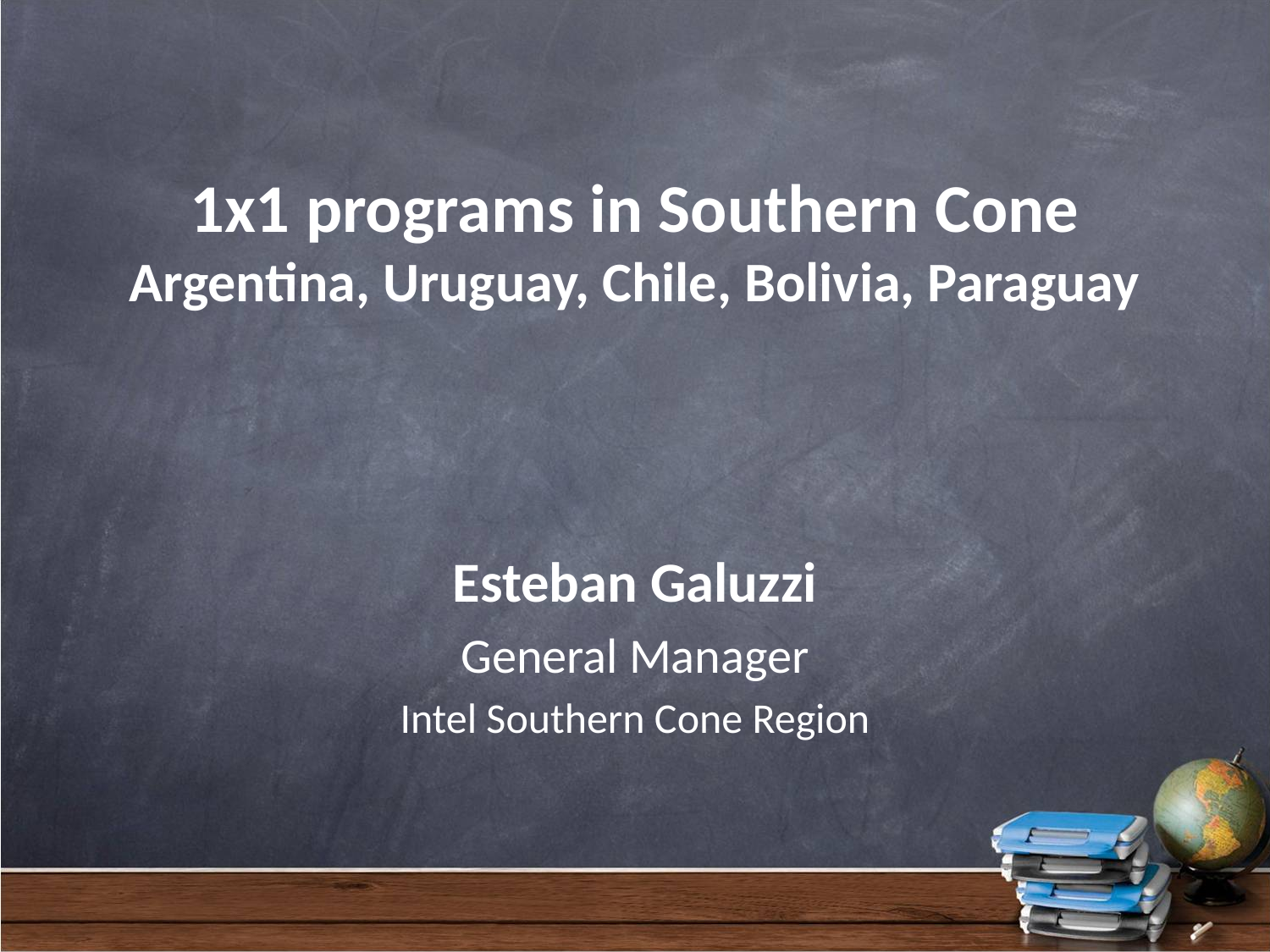

# 1x1 programs in Southern Cone Argentina, Uruguay, Chile, Bolivia, Paraguay
Esteban Galuzzi
General Manager
Intel Southern Cone Region